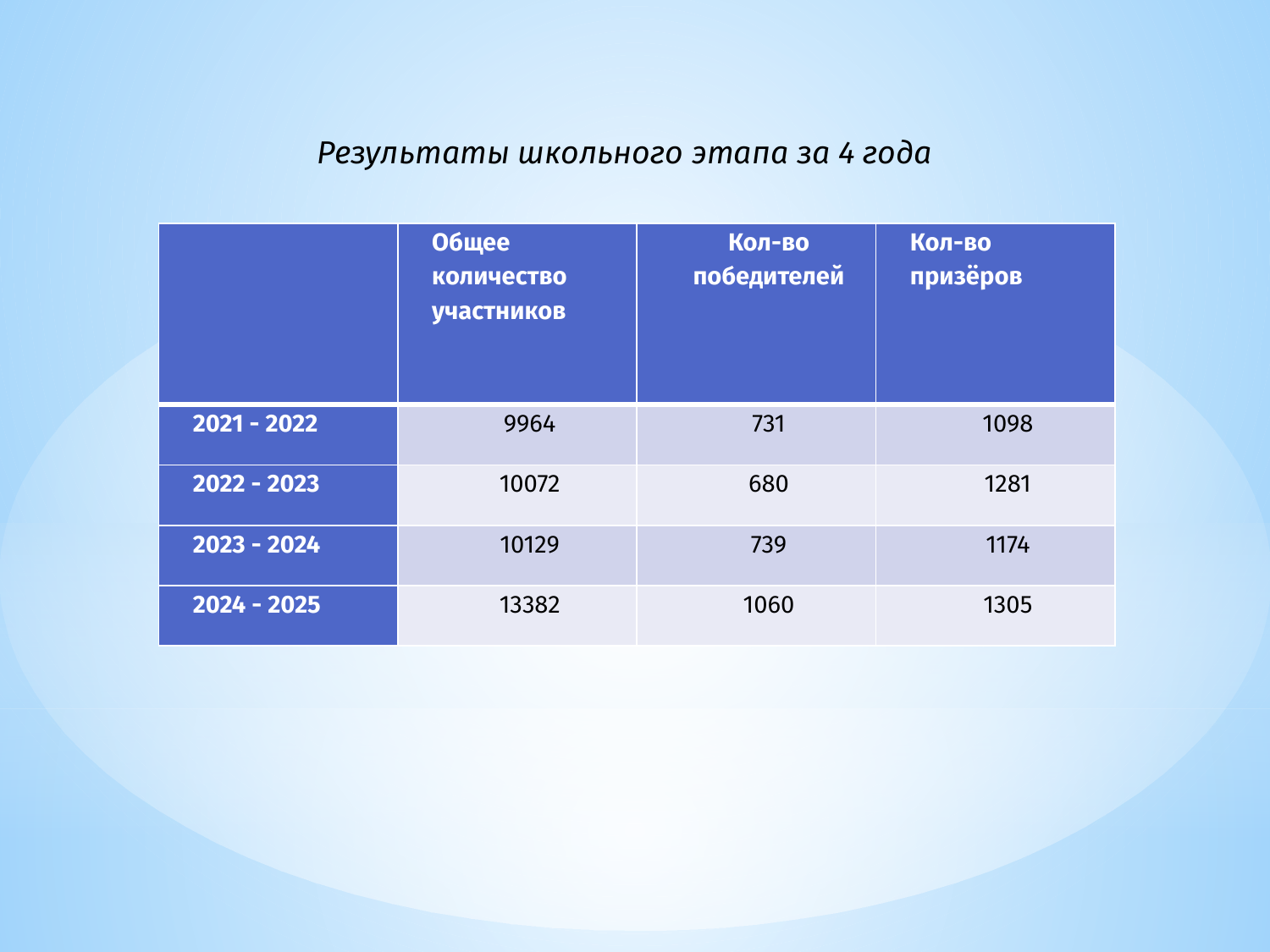

Результаты школьного этапа за 4 года
|  | Общее количество участников | Кол-во победителей | Кол-во призёров |
| --- | --- | --- | --- |
| 2021 - 2022 | 9964 | 731 | 1098 |
| 2022 - 2023 | 10072 | 680 | 1281 |
| 2023 - 2024 | 10129 | 739 | 1174 |
| 2024 - 2025 | 13382 | 1060 | 1305 |